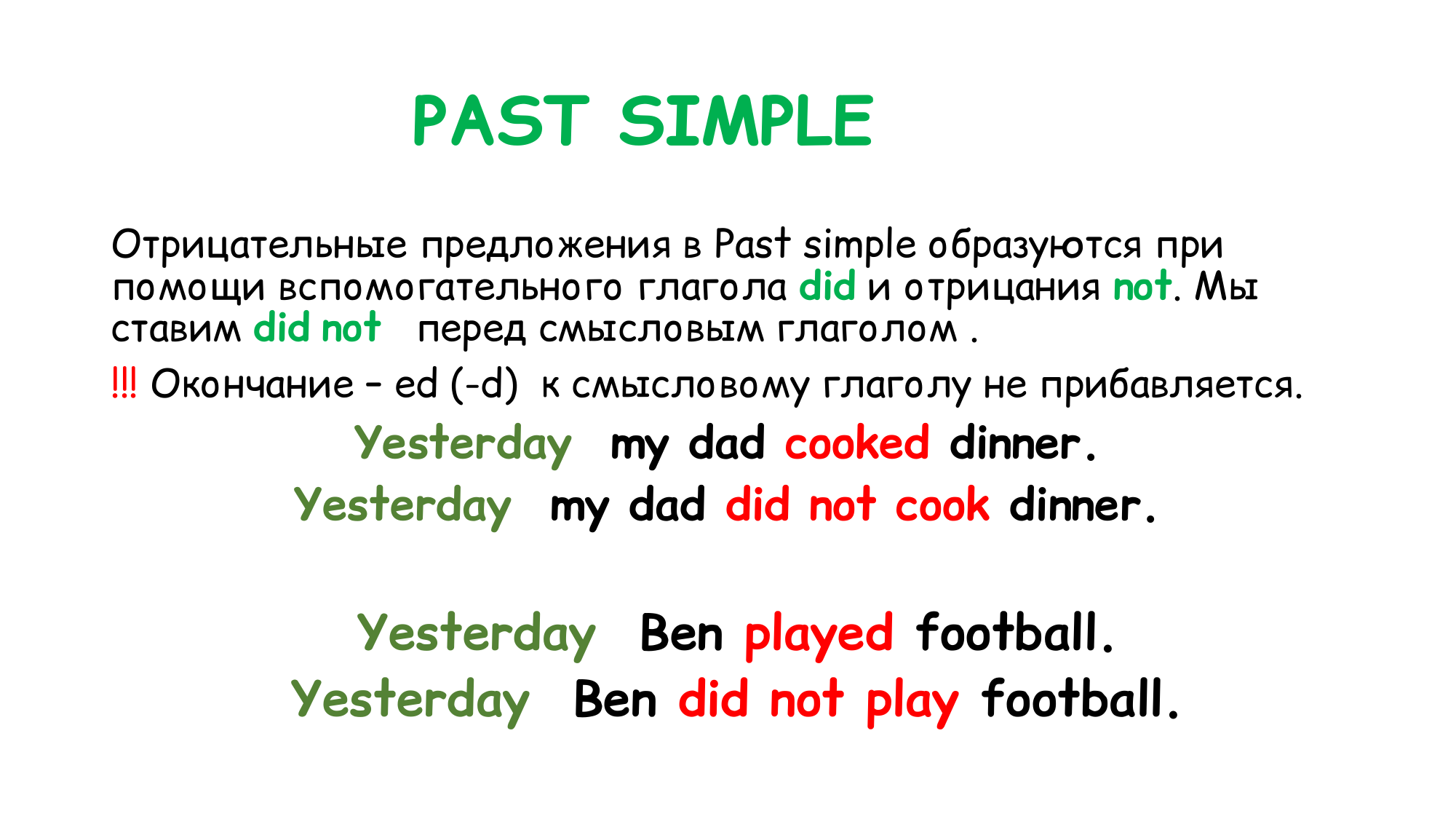

# PAST SIMPLE
Отрицательные предложения в Past simple образуются при помощи вспомогательного глагола did и отрицания not. Мы ставим did not  перед смысловым глаголом .
!!! Окончание – ed (-d)  к смысловому глаголу не прибавляется.
Yesterday  my dad cooked dinner.
Yesterday  my dad did not cook dinner.

 Yesterday  Ben played football.
 Yesterday  Ben did not play football.